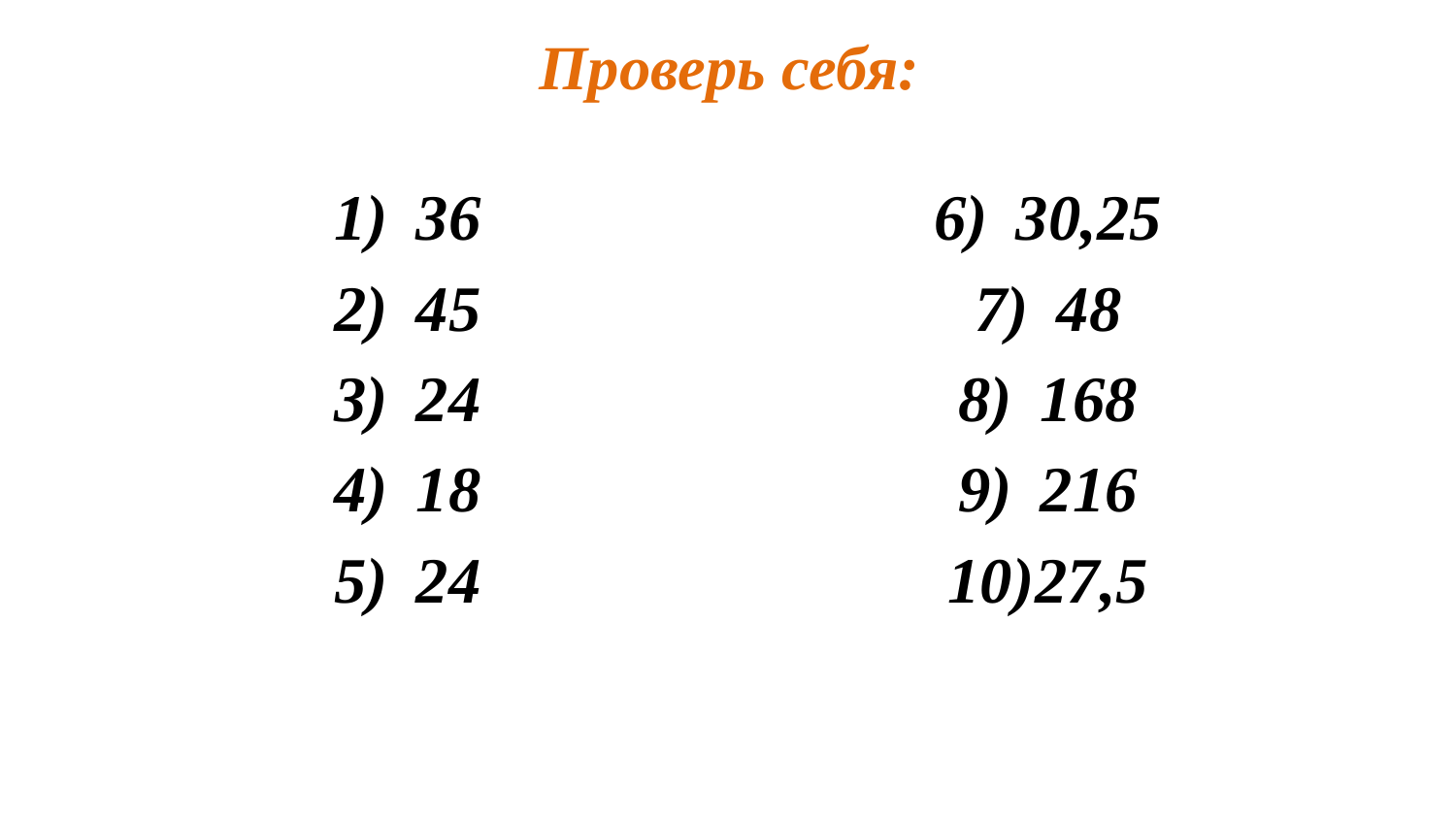

# Проверь себя:
36
45
24
18
24

30,25
48
168
216
27,5